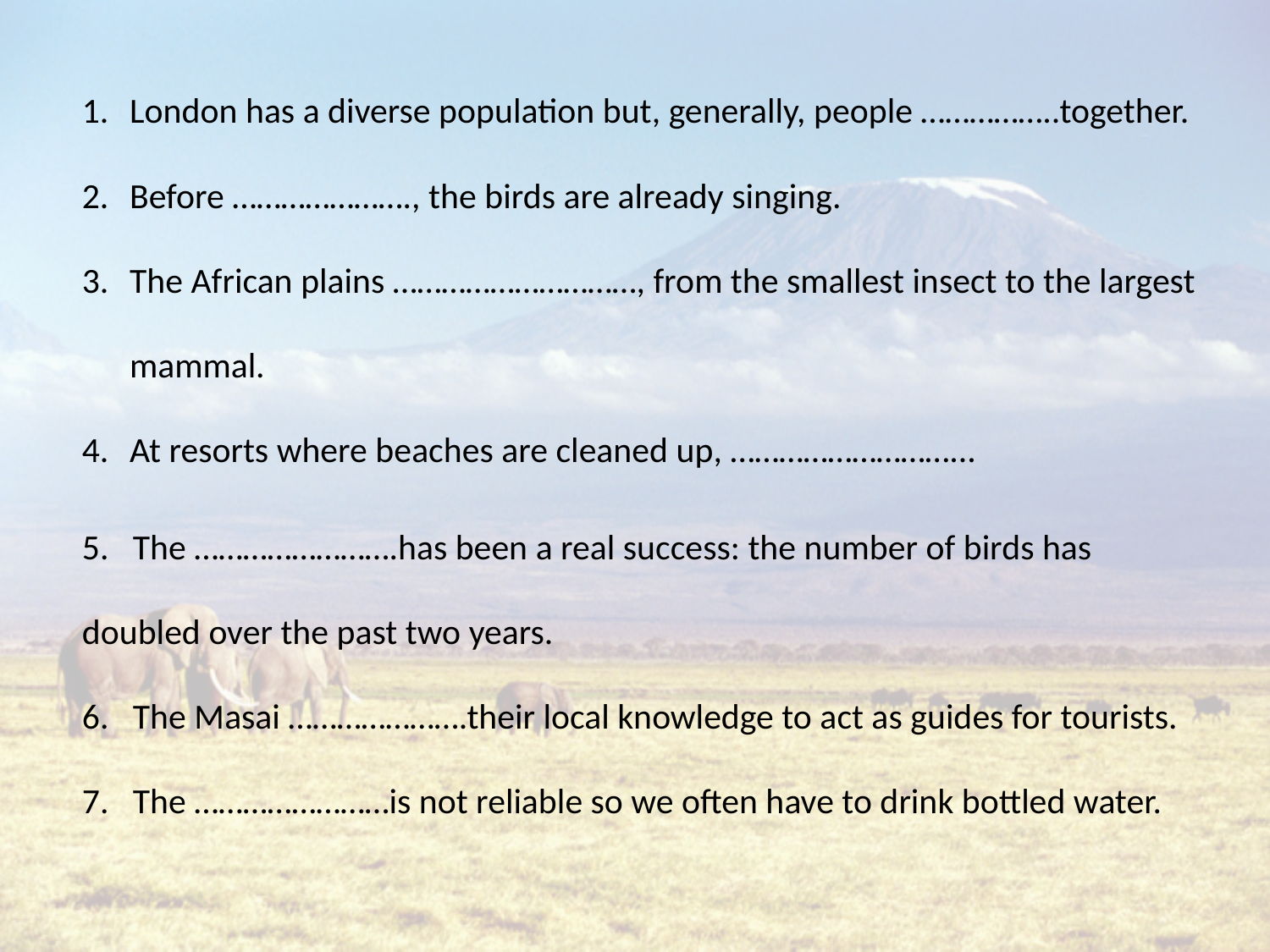

#
London has a diverse population but, generally, people ……………..together.
Before …………………., the birds are already singing.
The African plains …………………………, from the smallest insect to the largest mammal.
At resorts where beaches are cleaned up, ………………………...

5.   The …………………….has been a real success: the number of birds has doubled over the past two years.
6.   The Masai ………………….their local knowledge to act as guides for tourists.
7.   The ……………………is not reliable so we often have to drink bottled water.